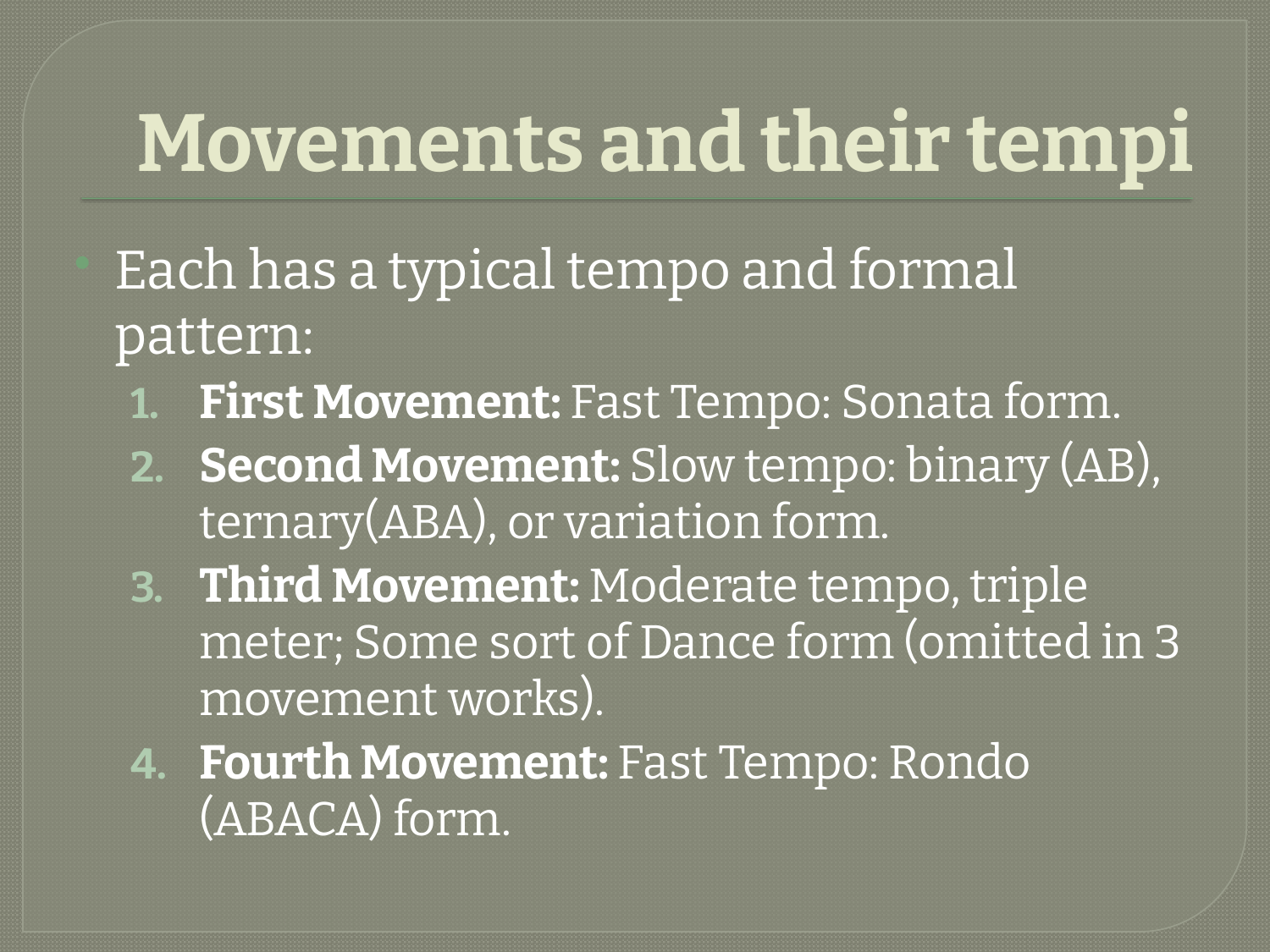

# Movements and their tempi
Each has a typical tempo and formal pattern:
First Movement: Fast Tempo: Sonata form.
Second Movement: Slow tempo: binary (AB), ternary(ABA), or variation form.
Third Movement: Moderate tempo, triple meter; Some sort of Dance form (omitted in 3 movement works).
Fourth Movement: Fast Tempo: Rondo (ABACA) form.